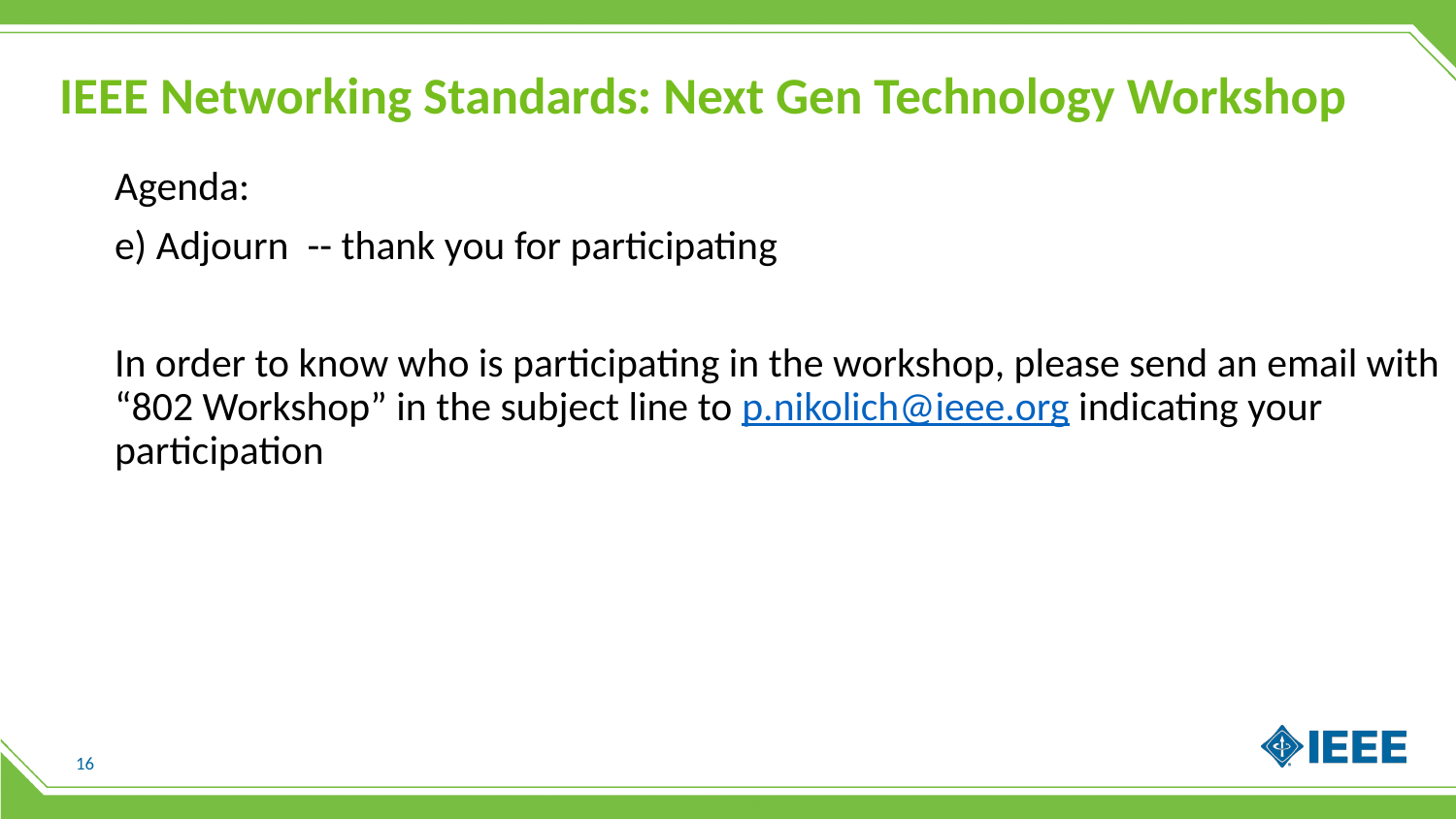

# IEEE Networking Standards: Next Gen Technology Workshop
Agenda:
e) Adjourn  -- thank you for participating

In order to know who is participating in the workshop, please send an email with “802 Workshop” in the subject line to p.nikolich@ieee.org indicating your participation

16